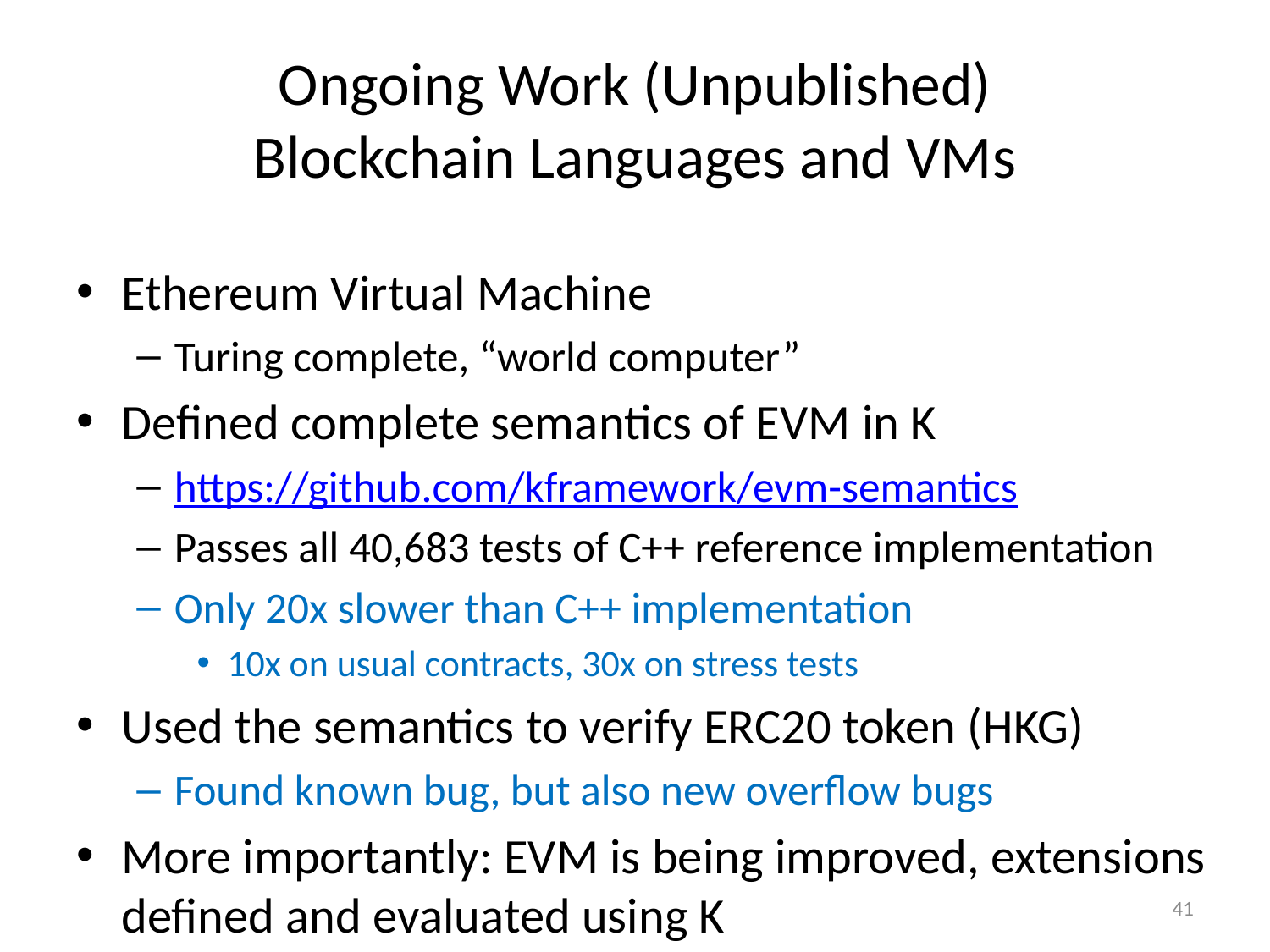

# Ongoing Work (Unpublished) Blockchain Languages and VMs
Ethereum Virtual Machine
Turing complete, “world computer”
Defined complete semantics of EVM in K
https://github.com/kframework/evm-semantics
Passes all 40,683 tests of C++ reference implementation
Only 20x slower than C++ implementation
10x on usual contracts, 30x on stress tests
Used the semantics to verify ERC20 token (HKG)
Found known bug, but also new overflow bugs
More importantly: EVM is being improved, extensions defined and evaluated using K
41